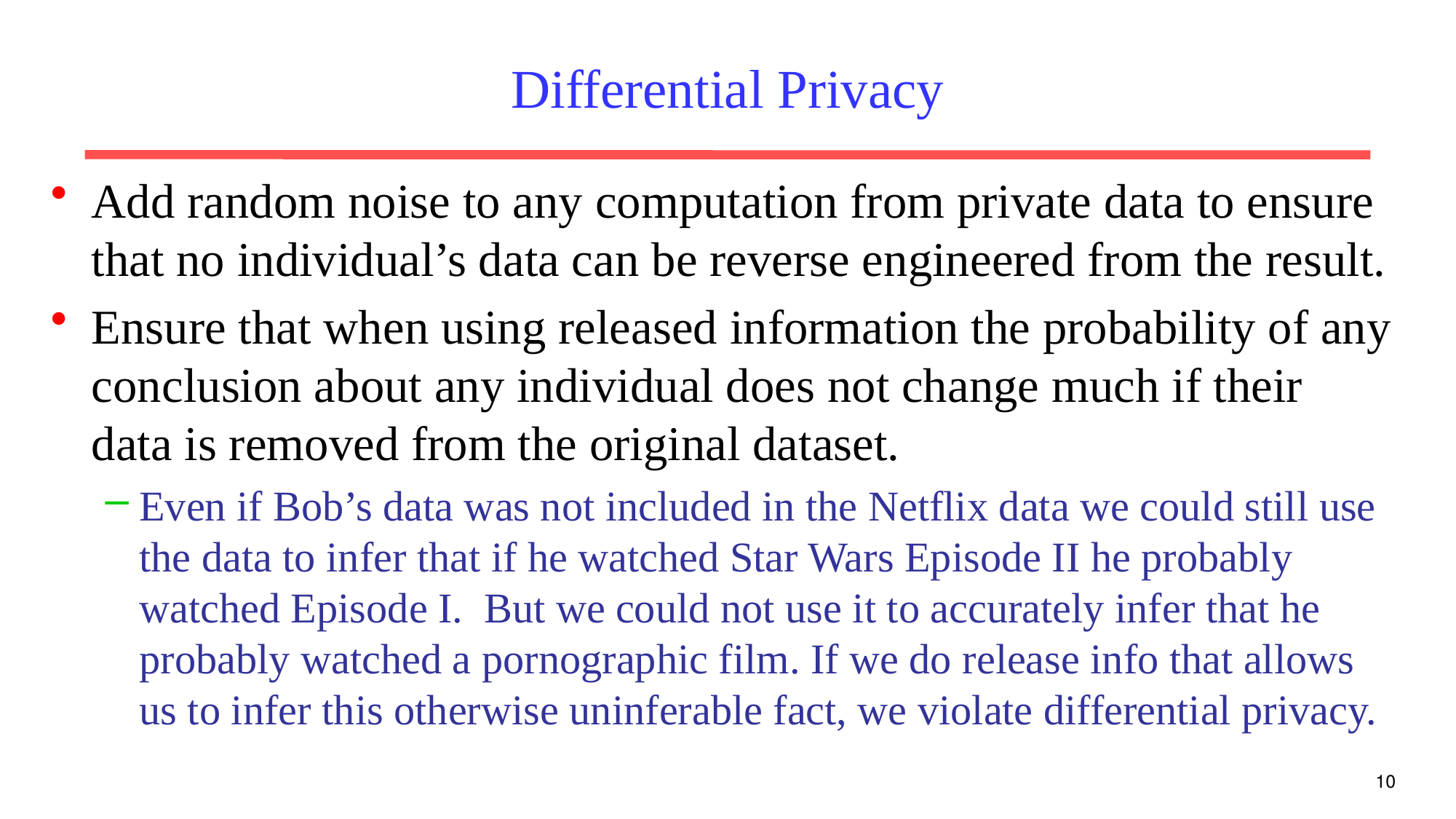

# Differential Privacy
Add random noise to any computation from private data to ensure that no individual’s data can be reverse engineered from the result.
Ensure that when using released information the probability of any conclusion about any individual does not change much if their data is removed from the original dataset.
Even if Bob’s data was not included in the Netflix data we could still use the data to infer that if he watched Star Wars Episode II he probably watched Episode I.  But we could not use it to accurately infer that he probably watched a pornographic film. If we do release info that allows us to infer this otherwise uninferable fact, we violate differential privacy.
10